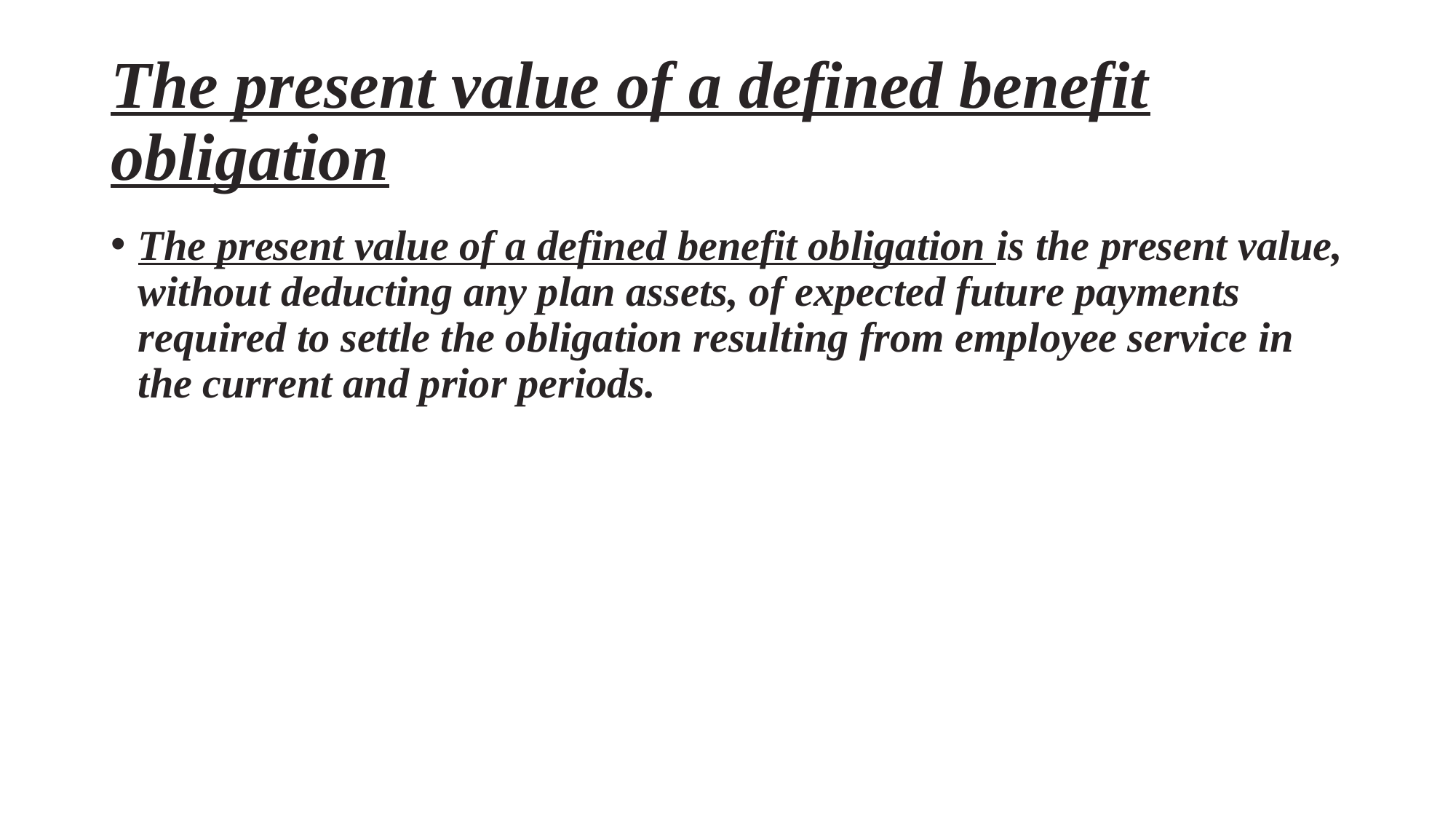

# The present value of a defined benefit obligation
The present value of a defined benefit obligation is the present value, without deducting any plan assets, of expected future payments required to settle the obligation resulting from employee service in the current and prior periods.